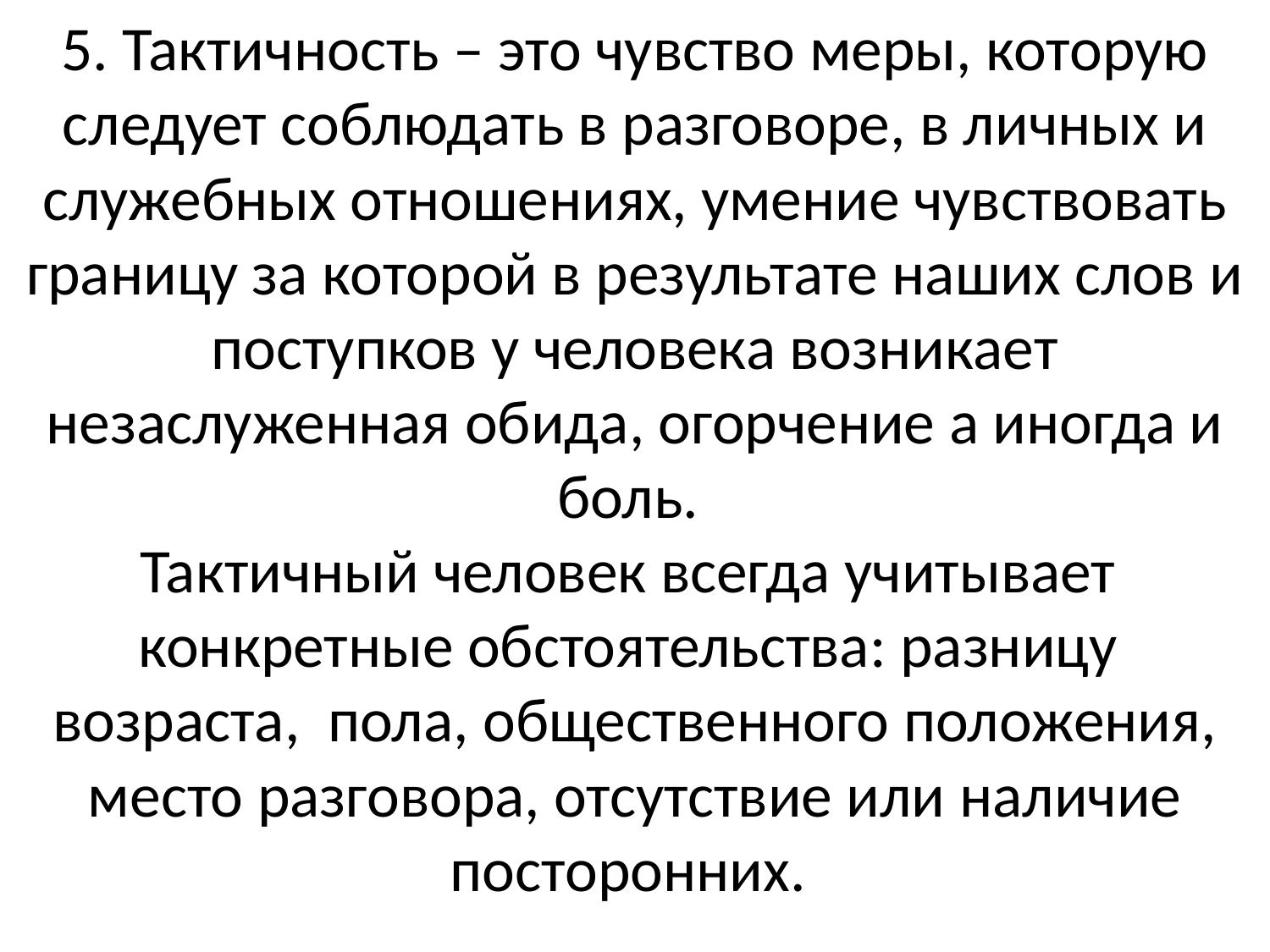

# 5. Тактичность – это чувство меры, которую следует соблюдать в разговоре, в личных и служебных отношениях, умение чувствовать границу за которой в результате наших слов и поступков у человека возникает незаслуженная обида, огорчение а иногда и боль. Тактичный человек всегда учитывает  конкретные обстоятельства: разницу  возраста,  пола, общественного положения, место разговора, отсутствие или наличие посторонних.